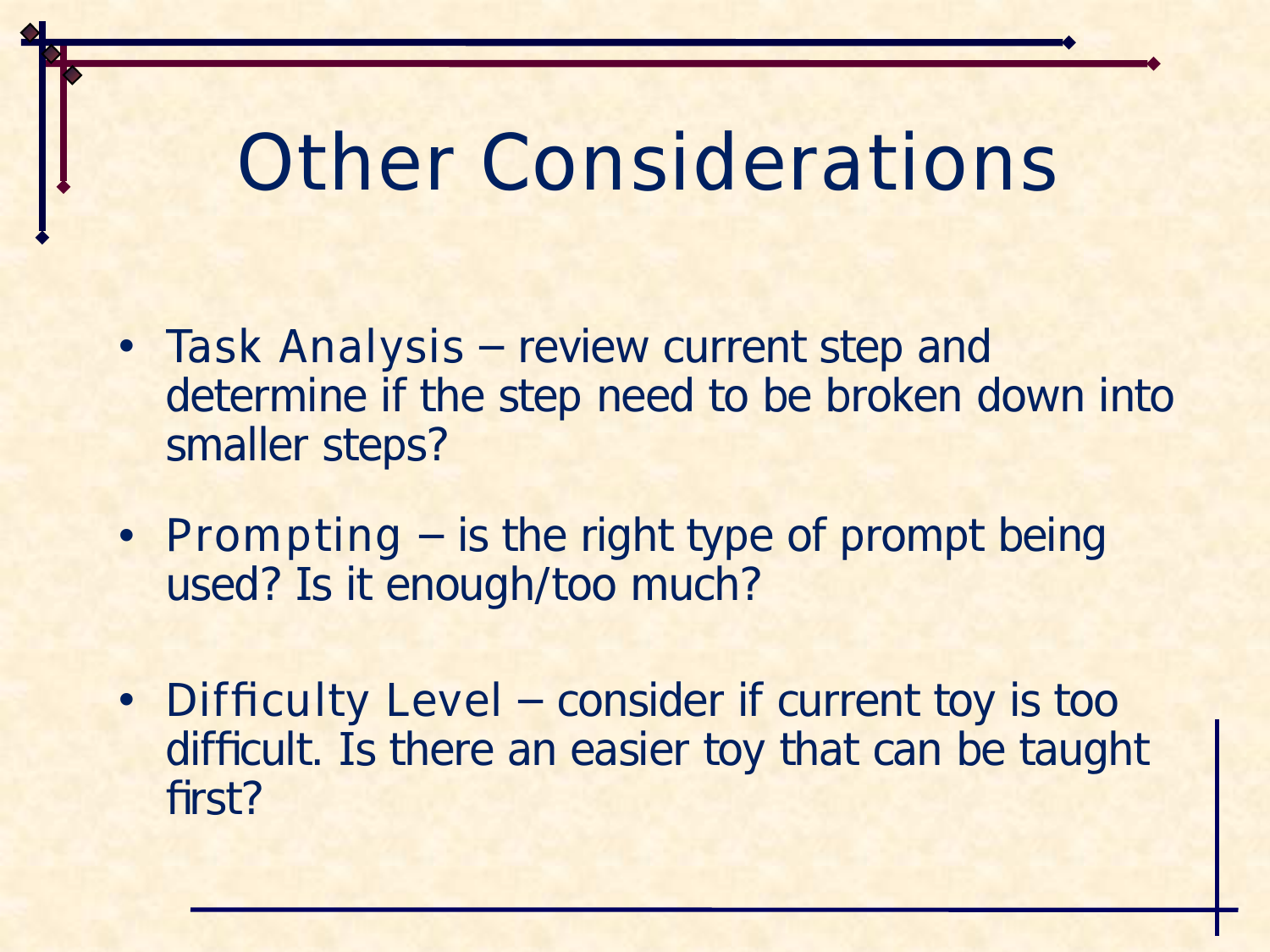

# Other Considerations
Task Analysis – review current step and determine if the step need to be broken down into smaller steps?

Prompting – is the right type of prompt being used? Is it enough/too much?

Difficulty Level – consider if current toy is too difficult. Is there an easier toy that can be taught first?